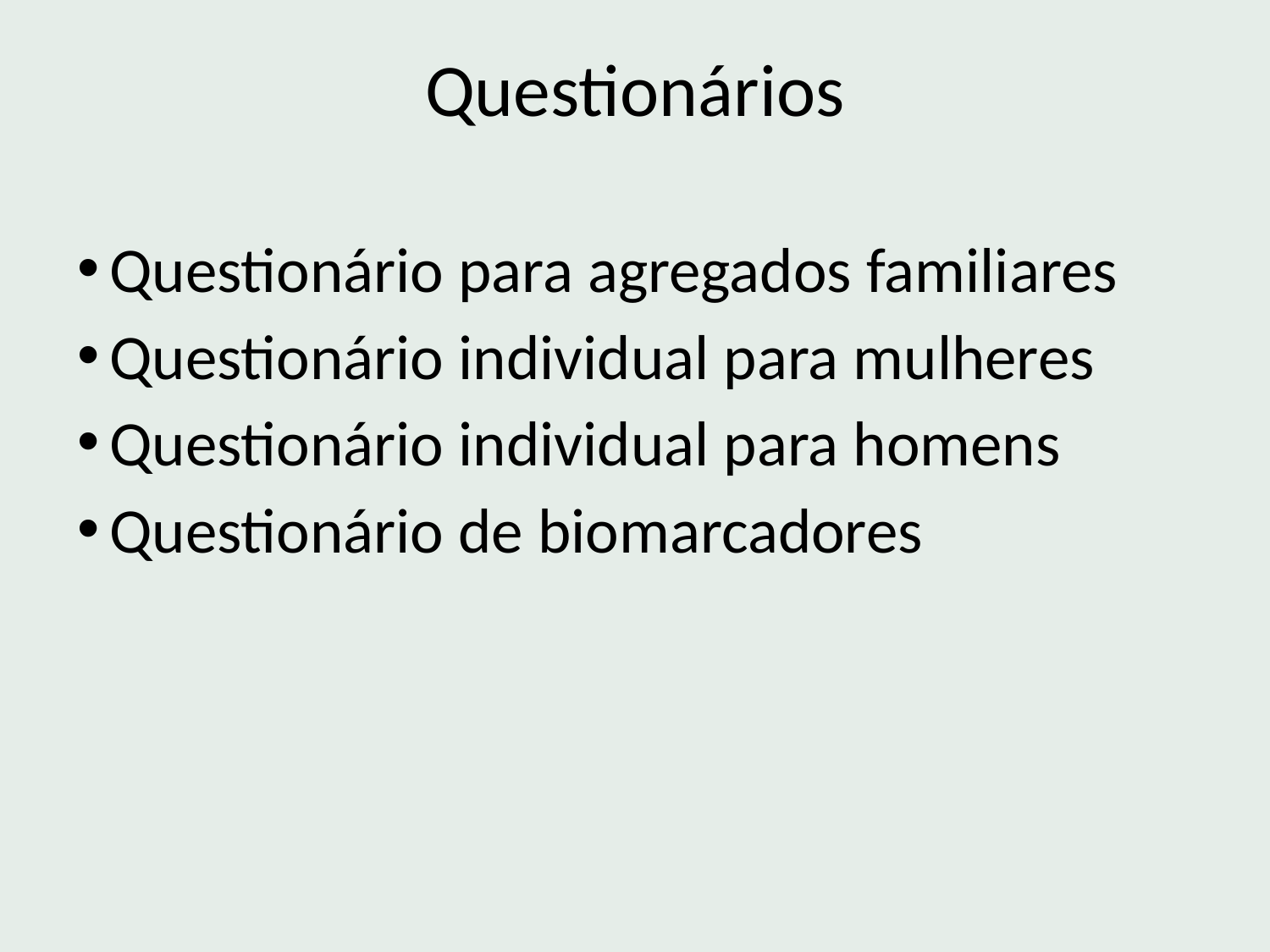

# Questionários
Questionário para agregados familiares
Questionário individual para mulheres
Questionário individual para homens
Questionário de biomarcadores